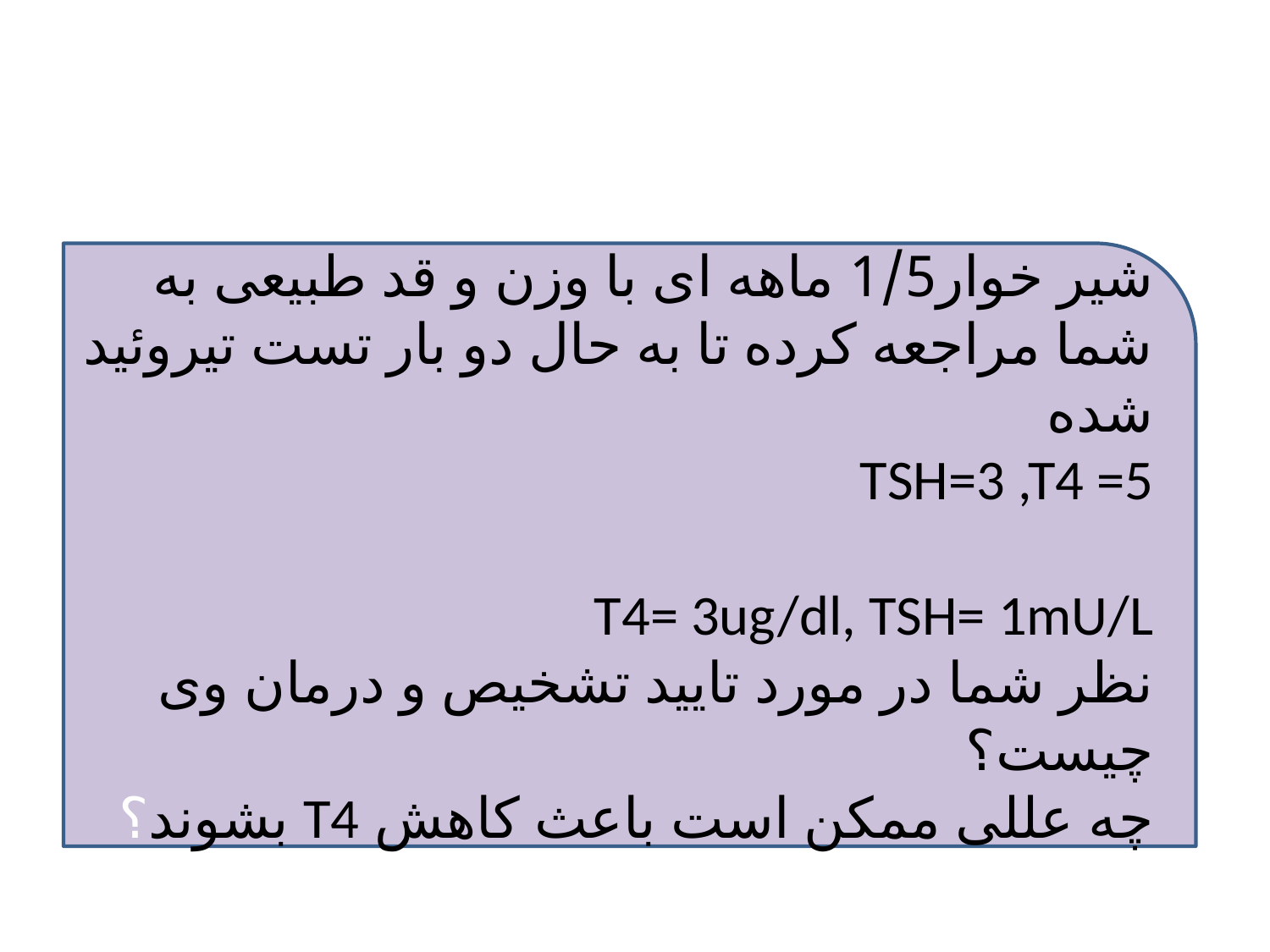

#

شیر خوار1/5 ماهه ای با وزن و قد طبیعی به شما مراجعه کرده تا به حال دو بار تست تیروئید شده
TSH=3 ,T4 =5

T4= 3ug/dl, TSH= 1mU/L
نظر شما در مورد تایید تشخیص و درمان وی چیست؟
چه عللی ممکن است باعث کاهش T4 بشوند؟